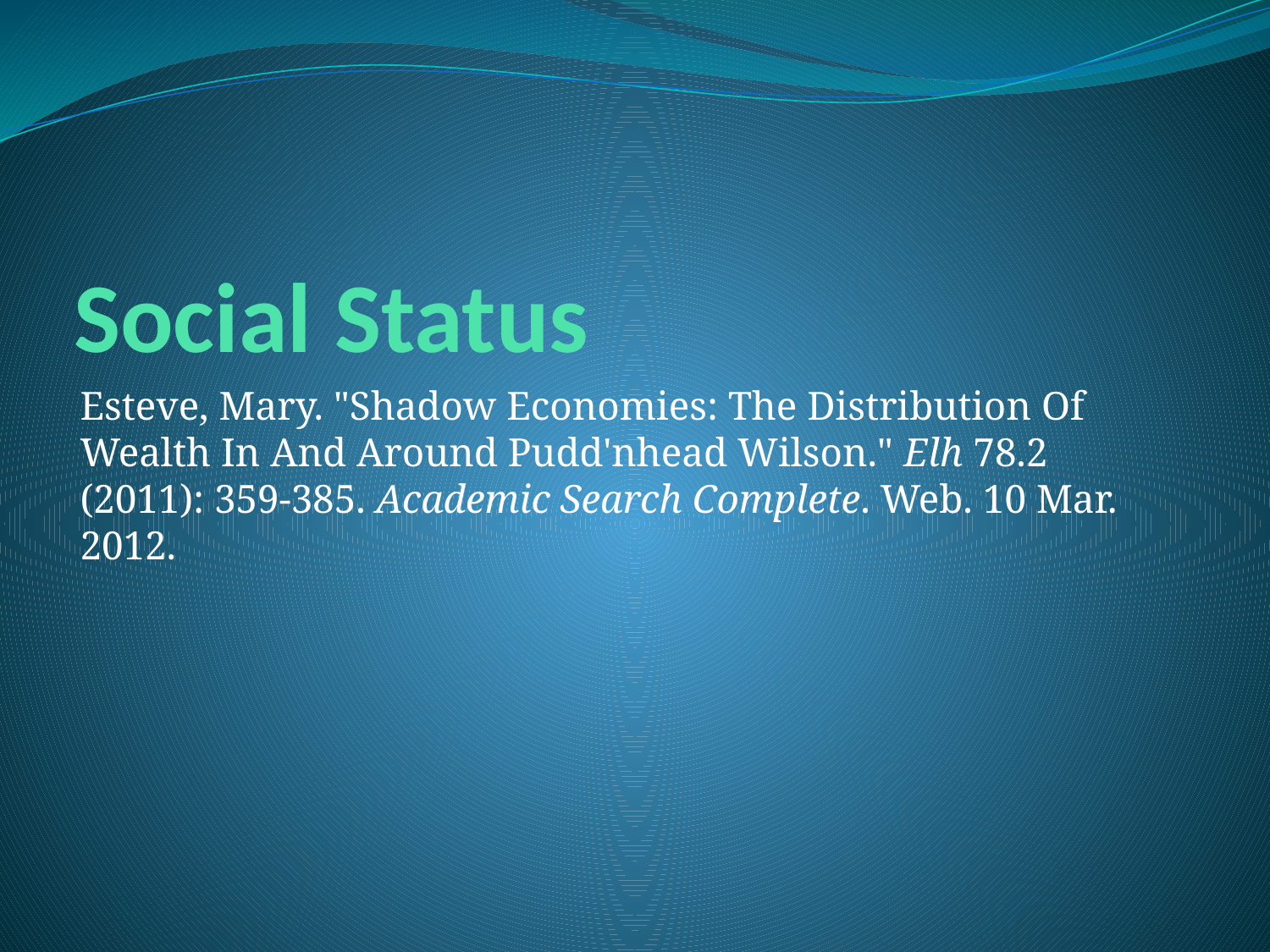

# Social Status
Esteve, Mary. "Shadow Economies: The Distribution Of Wealth In And Around Pudd'nhead Wilson." Elh 78.2 (2011): 359-385. Academic Search Complete. Web. 10 Mar. 2012.